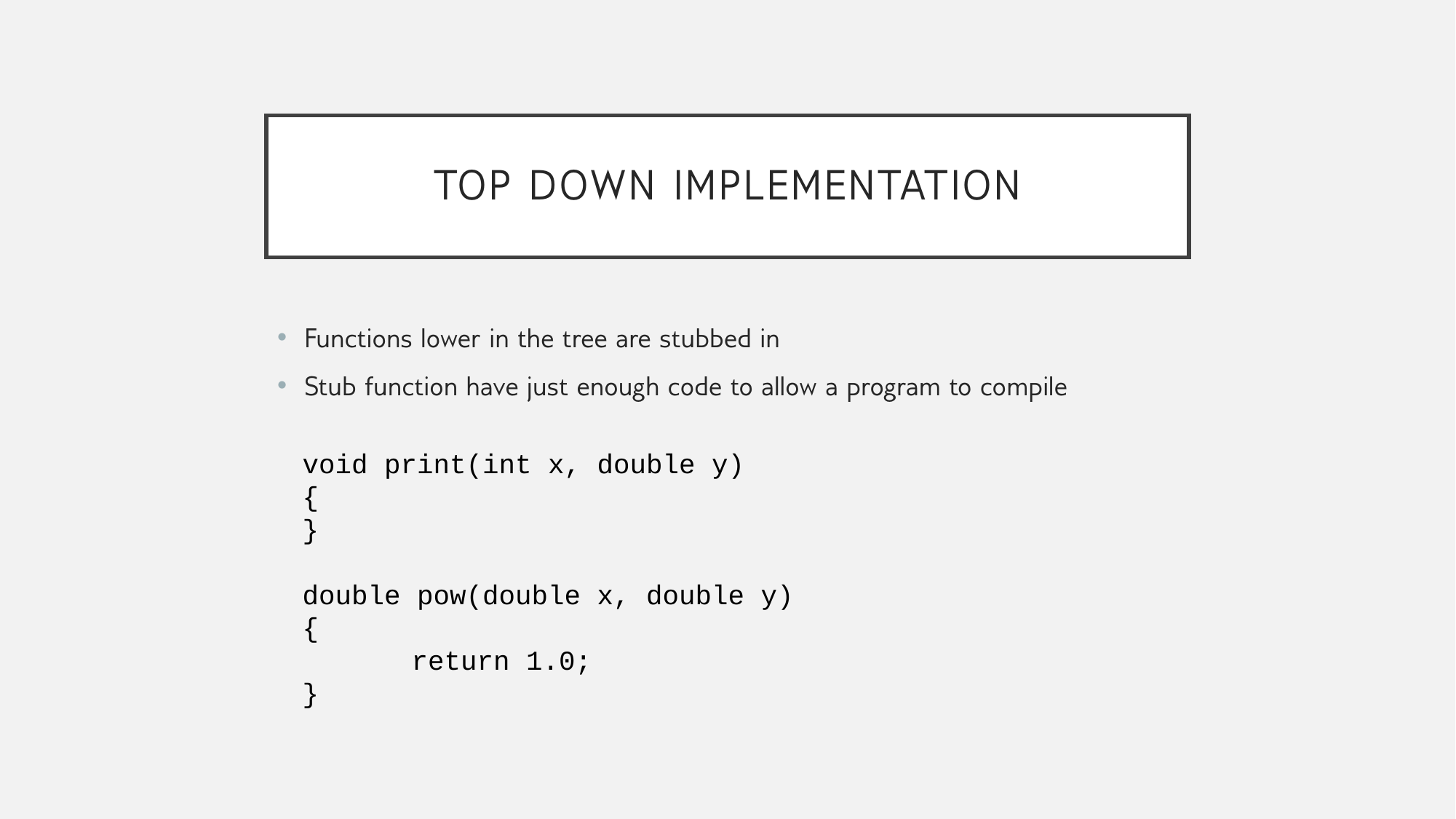

# Top Down Implementation
Functions lower in the tree are stubbed in
Stub function have just enough code to allow a program to compile
void print(int x, double y)
{
}

double pow(double x, double y)
{
	return 1.0;
}